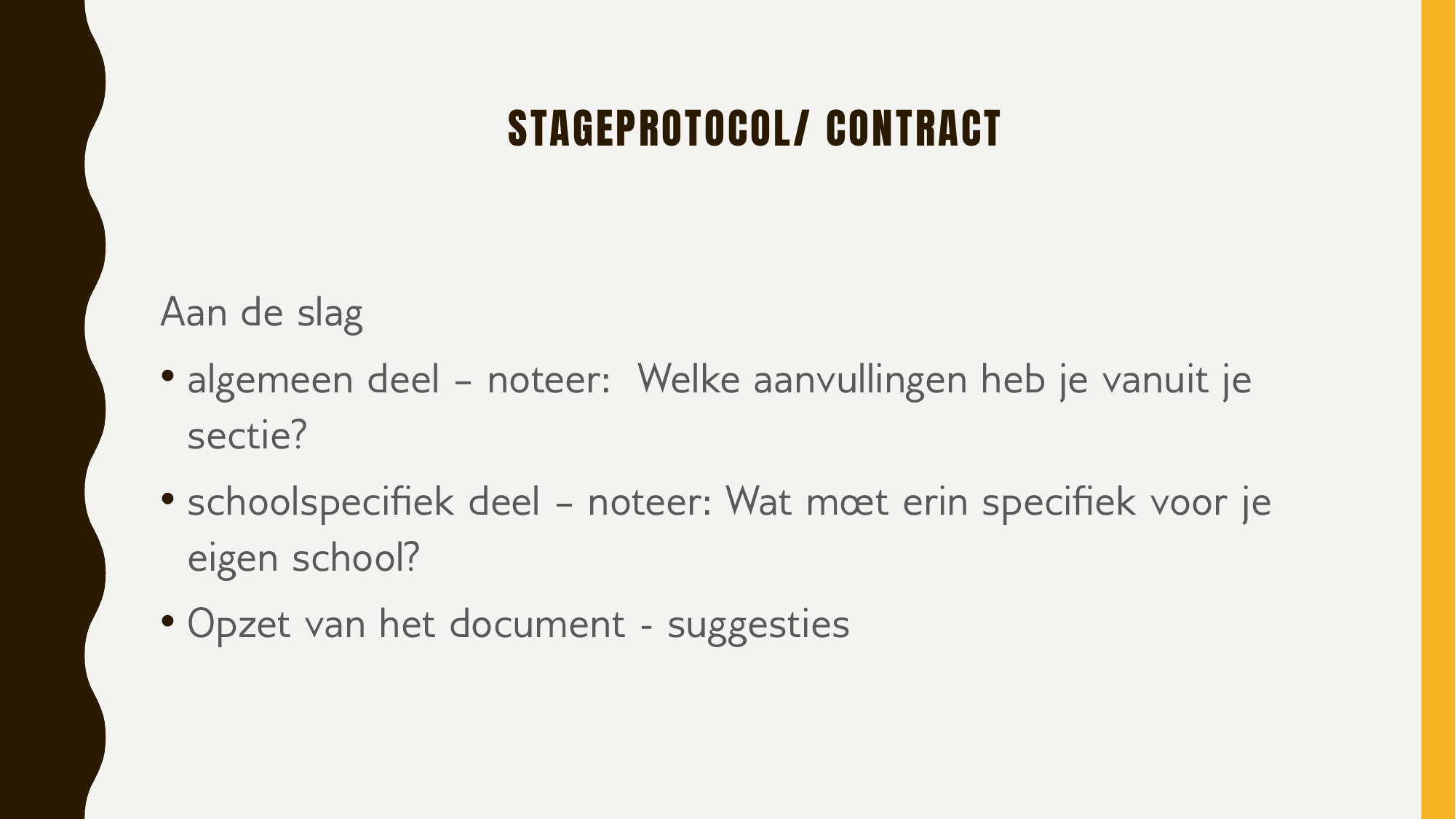

# Stageprotocol/ contract
Aan de slag
algemeen deel – noteer:  Welke aanvullingen heb je vanuit je sectie?
schoolspecifiek deel – noteer: Wat moet erin specifiek voor je eigen school?
Opzet van het document - suggesties